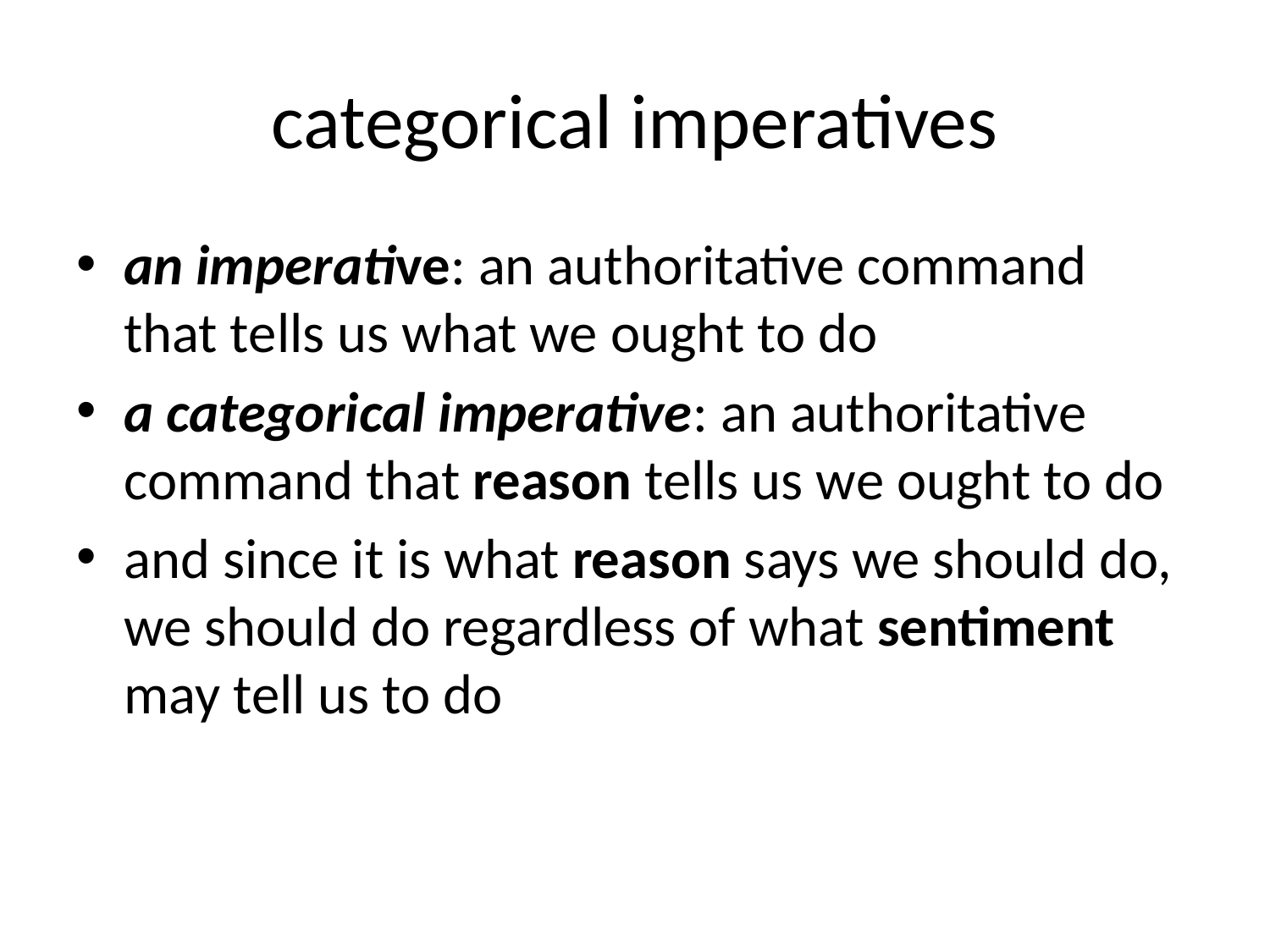

# categorical imperatives
an imperative: an authoritative command that tells us what we ought to do
a categorical imperative: an authoritative command that reason tells us we ought to do
and since it is what reason says we should do, we should do regardless of what sentiment may tell us to do